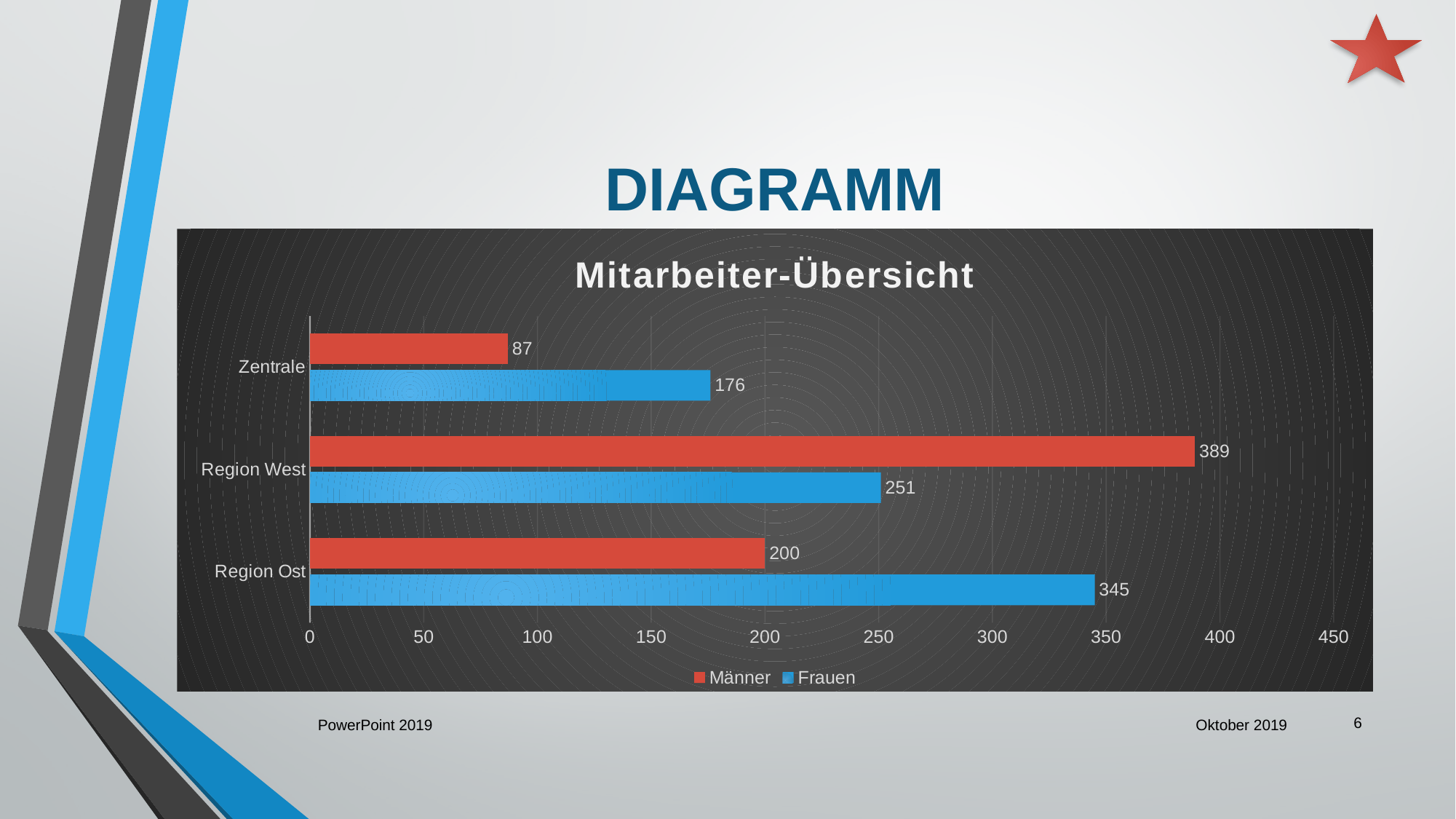

# Diagramm

### Chart: Mitarbeiter-Übersicht

| Category | Frauen | Männer |
|---|---|---|
| Region Ost | 345.0 | 200.0 |
| Region West | 251.0 | 389.0 |
| Zentrale | 176.0 | 87.0 |
6
PowerPoint 2019
Oktober 2019